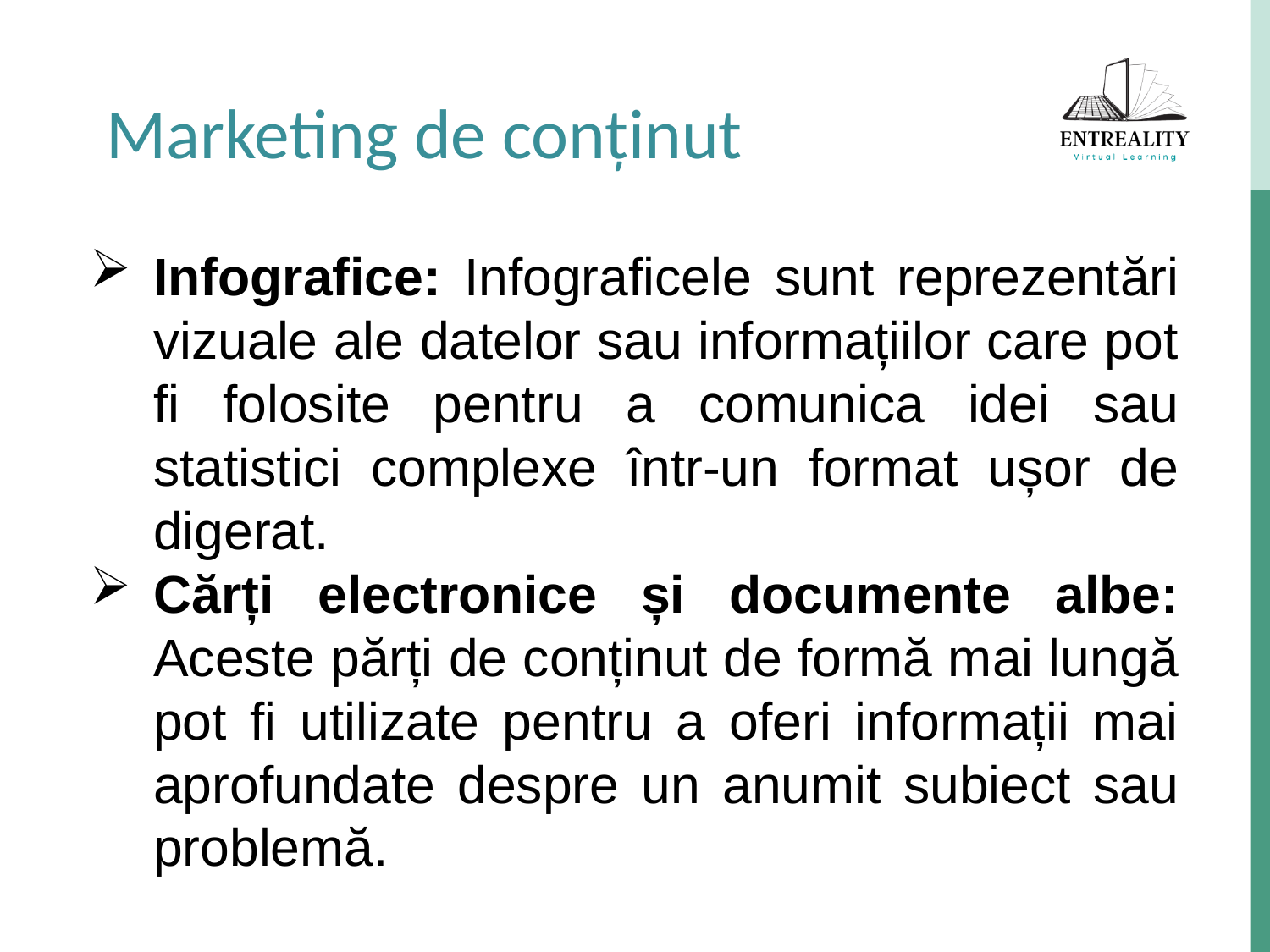

Marketing de conținut

Infografice: Infograficele sunt reprezentări vizuale ale datelor sau informațiilor care pot fi folosite pentru a comunica idei sau statistici complexe într-un format ușor de digerat.
Cărți electronice și documente albe: Aceste părți de conținut de formă mai lungă pot fi utilizate pentru a oferi informații mai aprofundate despre un anumit subiect sau problemă.